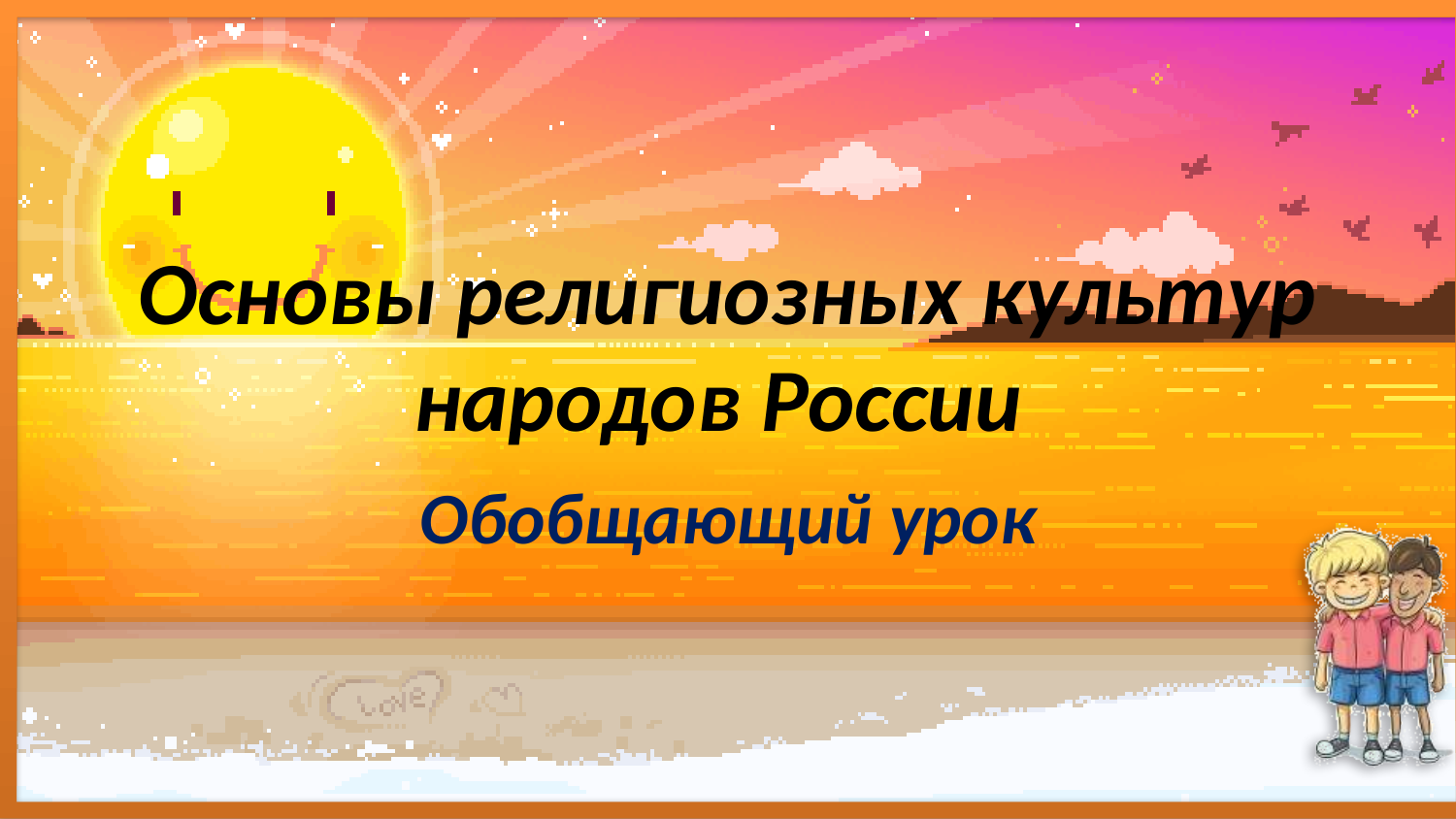

# Основы религиозных культур народов России
Обобщающий урок